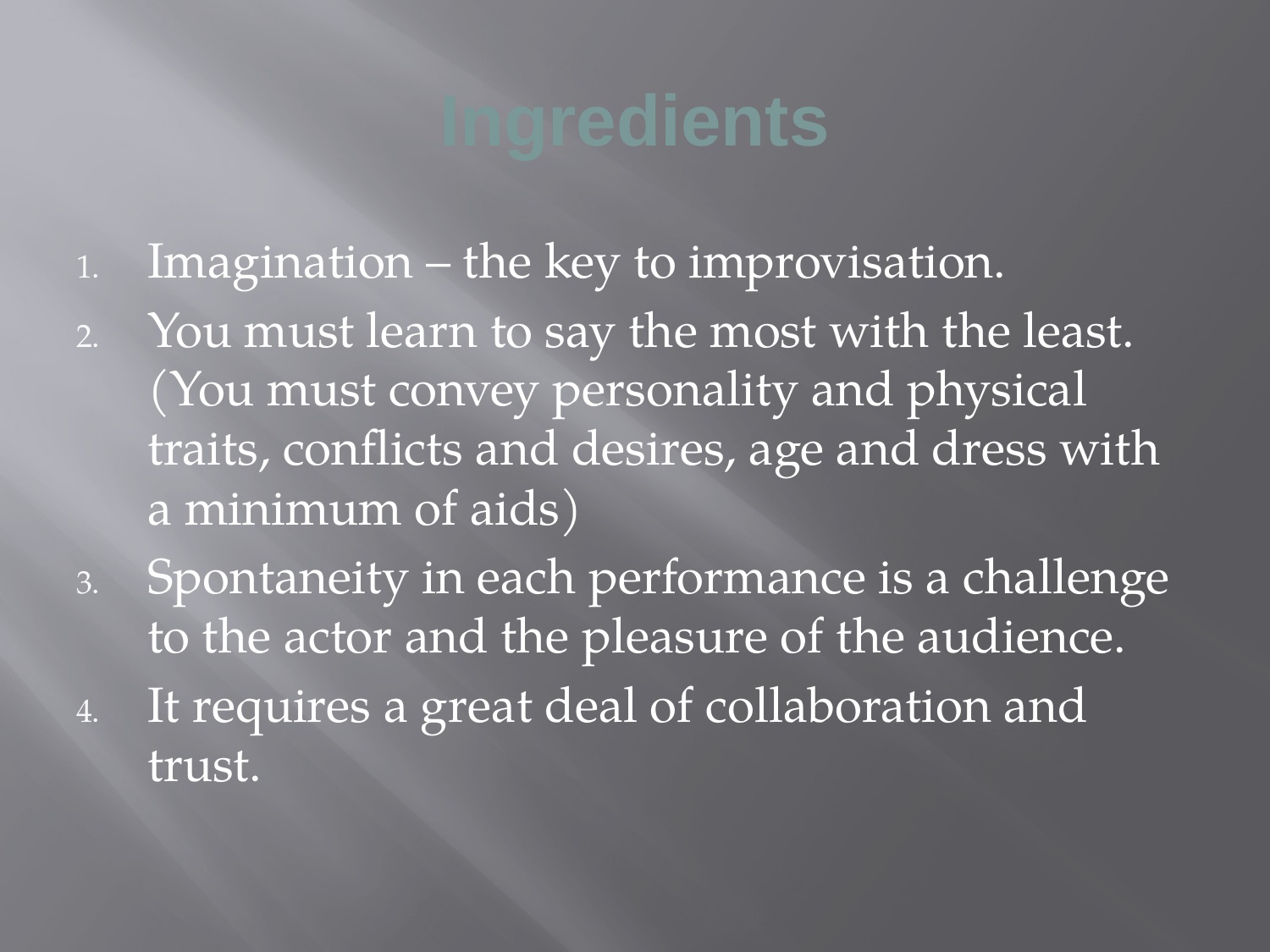

# Ingredients
Imagination – the key to improvisation.
You must learn to say the most with the least.  (You must convey personality and physical traits, conflicts and desires, age and dress with a minimum of aids)
Spontaneity in each performance is a challenge to the actor and the pleasure of the audience.
It requires a great deal of collaboration and trust.